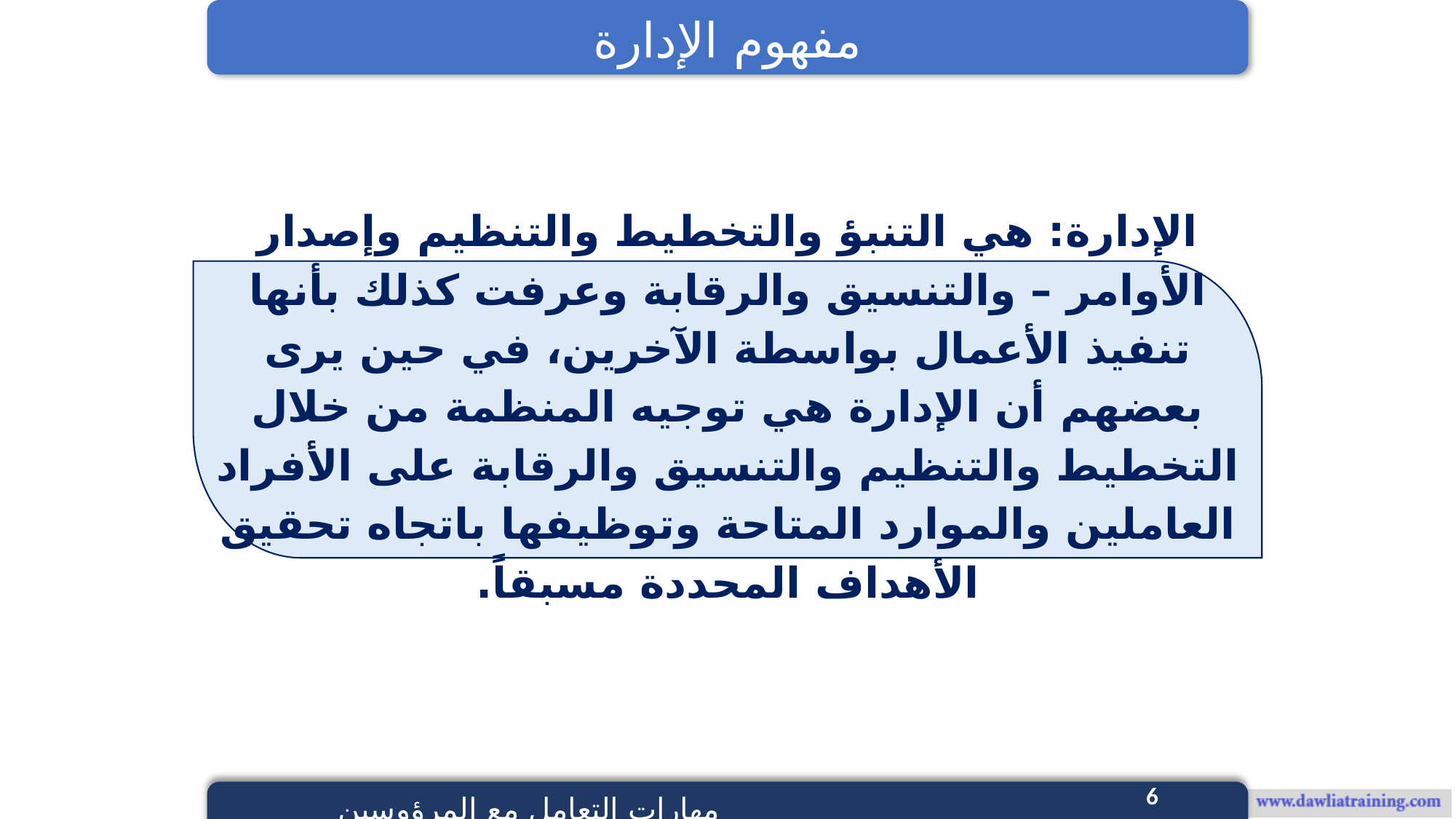

مفهوم الإدارة

الإدارة: هي التنبؤ والتخطيط والتنظيم وإصدار الأوامر – والتنسيق والرقابة وعرفت كذلك بأنها تنفيذ الأعمال بواسطة الآخرين، في حين يرى بعضهم أن الإدارة هي توجيه المنظمة من خلال التخطيط والتنظيم والتنسيق والرقابة على الأفراد العاملين والموارد المتاحة وتوظيفها باتجاه تحقيق الأهداف المحددة مسبقاً.

6

مهارات التعامل مع المرؤوسين